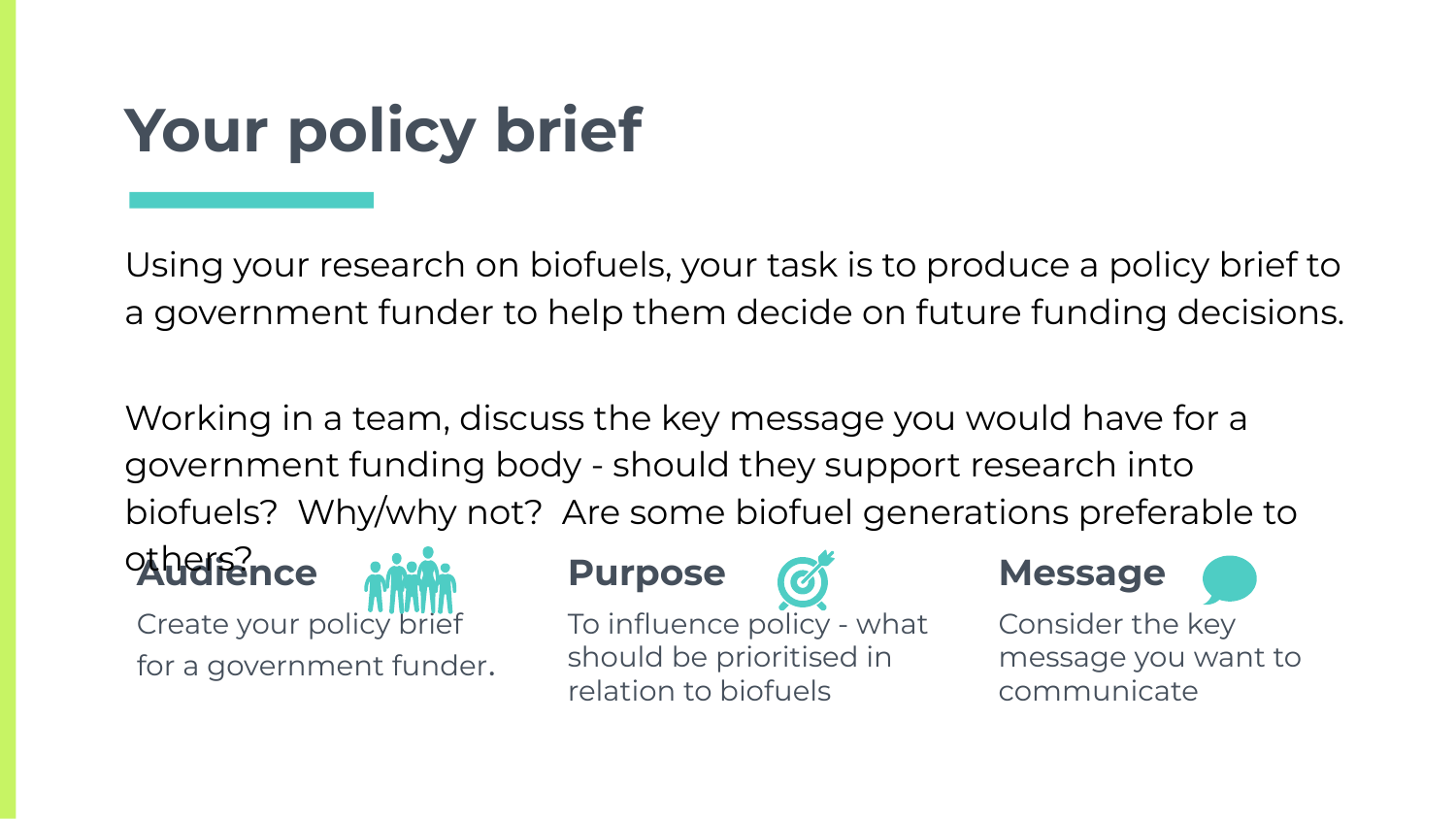

# Your policy brief
Using your research on biofuels, your task is to produce a policy brief to a government funder to help them decide on future funding decisions.
Working in a team, discuss the key message you would have for a government funding body - should they support research into biofuels?  Why/why not?  Are some biofuel generations preferable to others?
Audience
Create your policy brief for a government funder.
Purpose
To influence policy - what should be prioritised in relation to biofuels
Message
Consider the key message you want to communicate